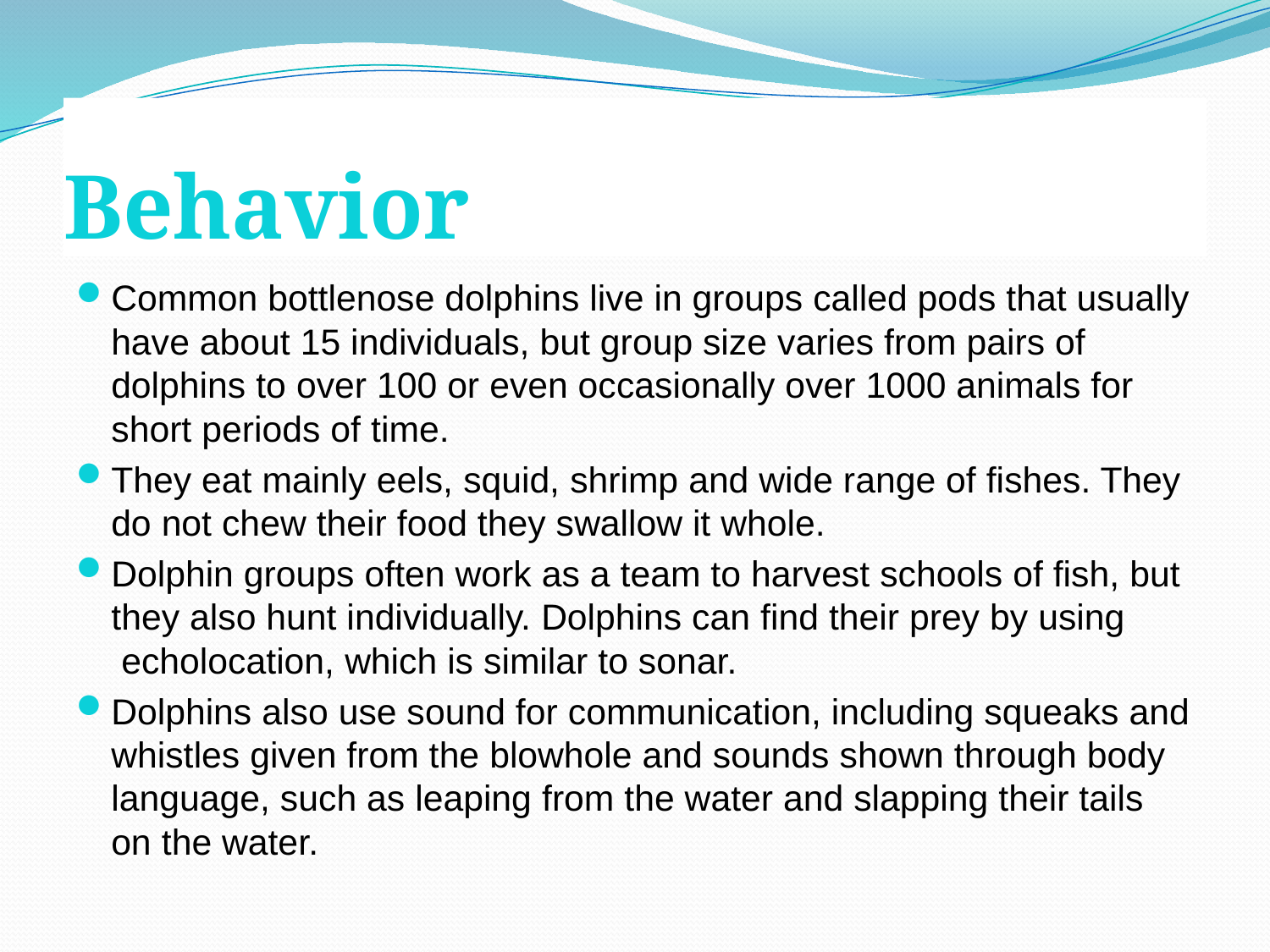

# Behavior
Common bottlenose dolphins live in groups called pods that usually have about 15 individuals, but group size varies from pairs of dolphins to over 100 or even occasionally over 1000 animals for short periods of time.
They eat mainly eels, squid, shrimp and wide range of fishes. They do not chew their food they swallow it whole.
Dolphin groups often work as a team to harvest schools of fish, but they also hunt individually. Dolphins can find their prey by using  echolocation, which is similar to sonar.
Dolphins also use sound for communication, including squeaks and whistles given from the blowhole and sounds shown through body language, such as leaping from the water and slapping their tails on the water.